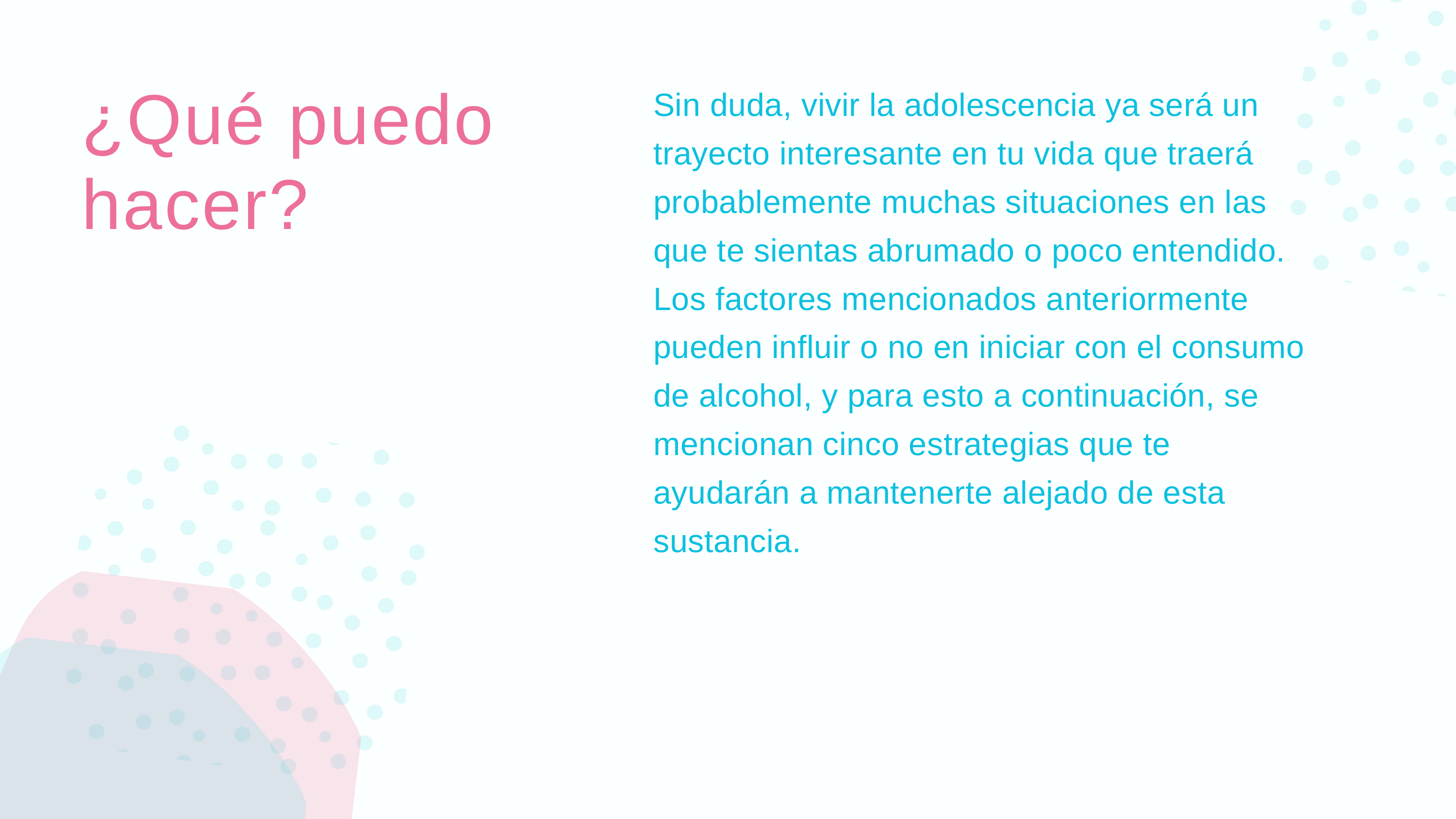

¿Qué puedo hacer?

Sin duda, vivir la adolescencia ya será un trayecto interesante en tu vida que traerá probablemente muchas situaciones en las que te sientas abrumado o poco entendido. Los factores mencionados anteriormente pueden influir o no en iniciar con el consumo de alcohol, y para esto a continuación, se mencionan cinco estrategias que te ayudarán a mantenerte alejado de esta sustancia.